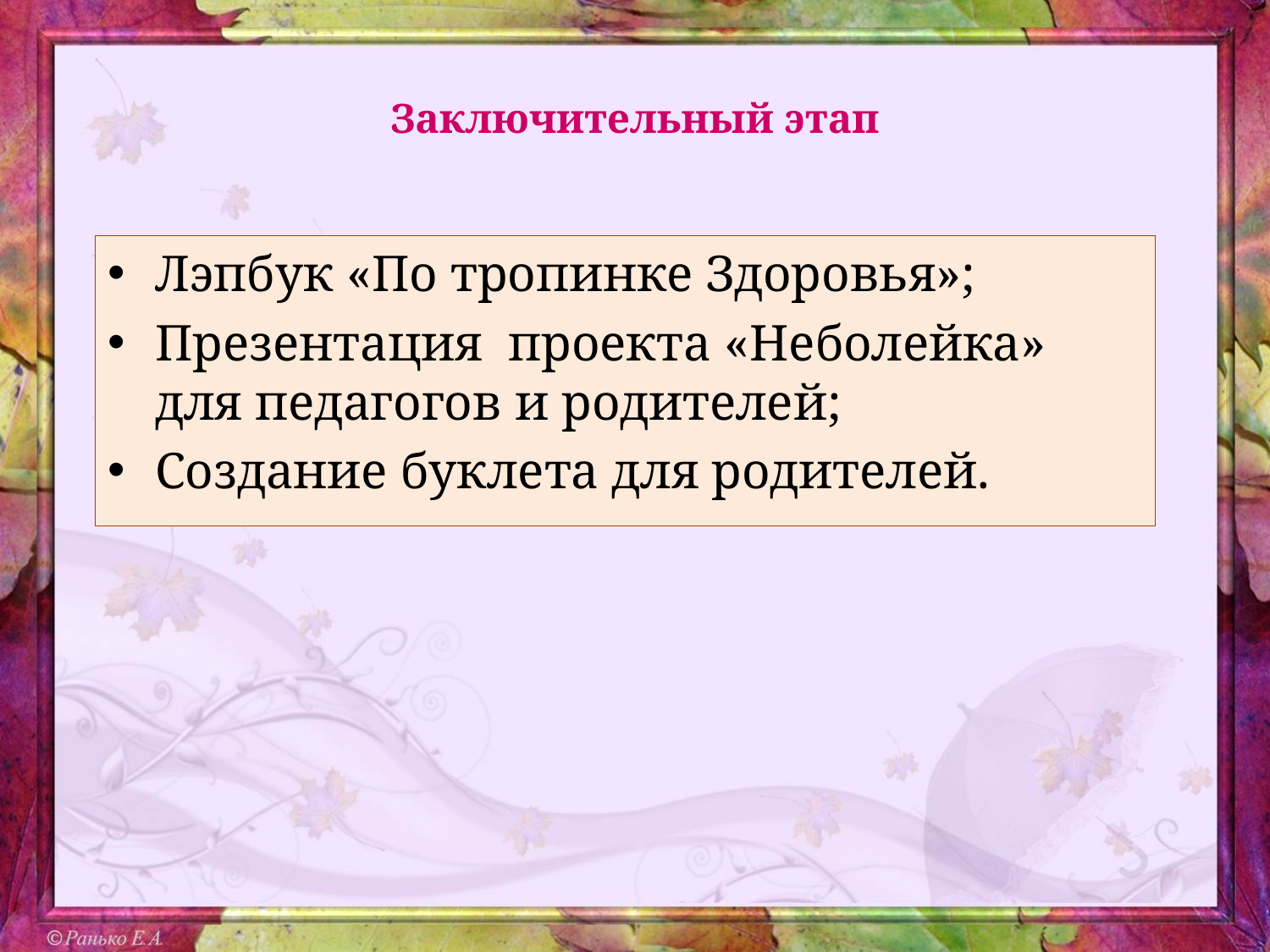

# Заключительный этап
Лэпбук «По тропинке Здоровья»;
Презентация  проекта «Неболейка» для педагогов и родителей;
Создание буклета для родителей.